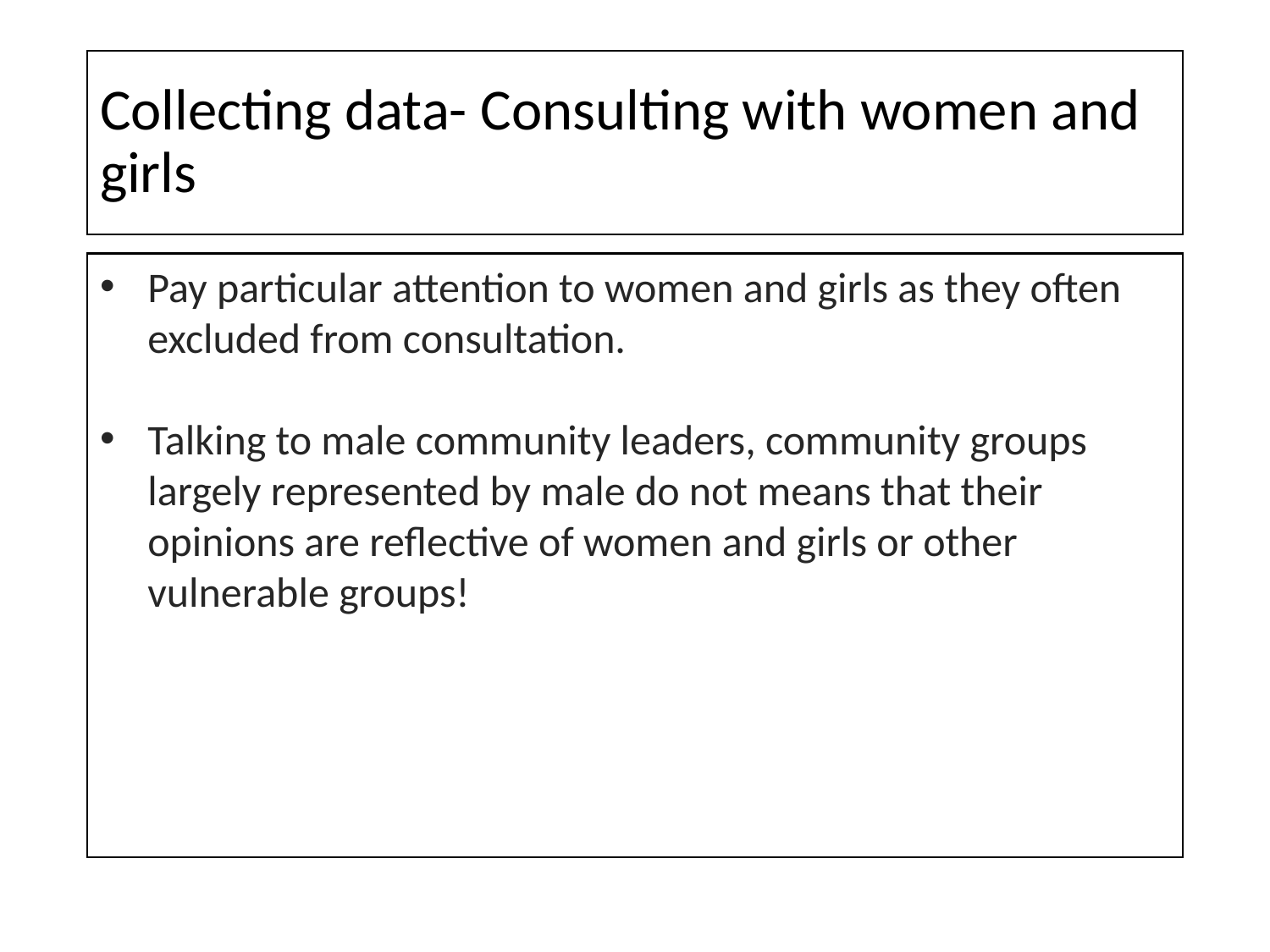

# Collecting data- Consulting with women and girls
Pay particular attention to women and girls as they often excluded from consultation.

Talking to male community leaders, community groups largely represented by male do not means that their opinions are reflective of women and girls or other vulnerable groups!